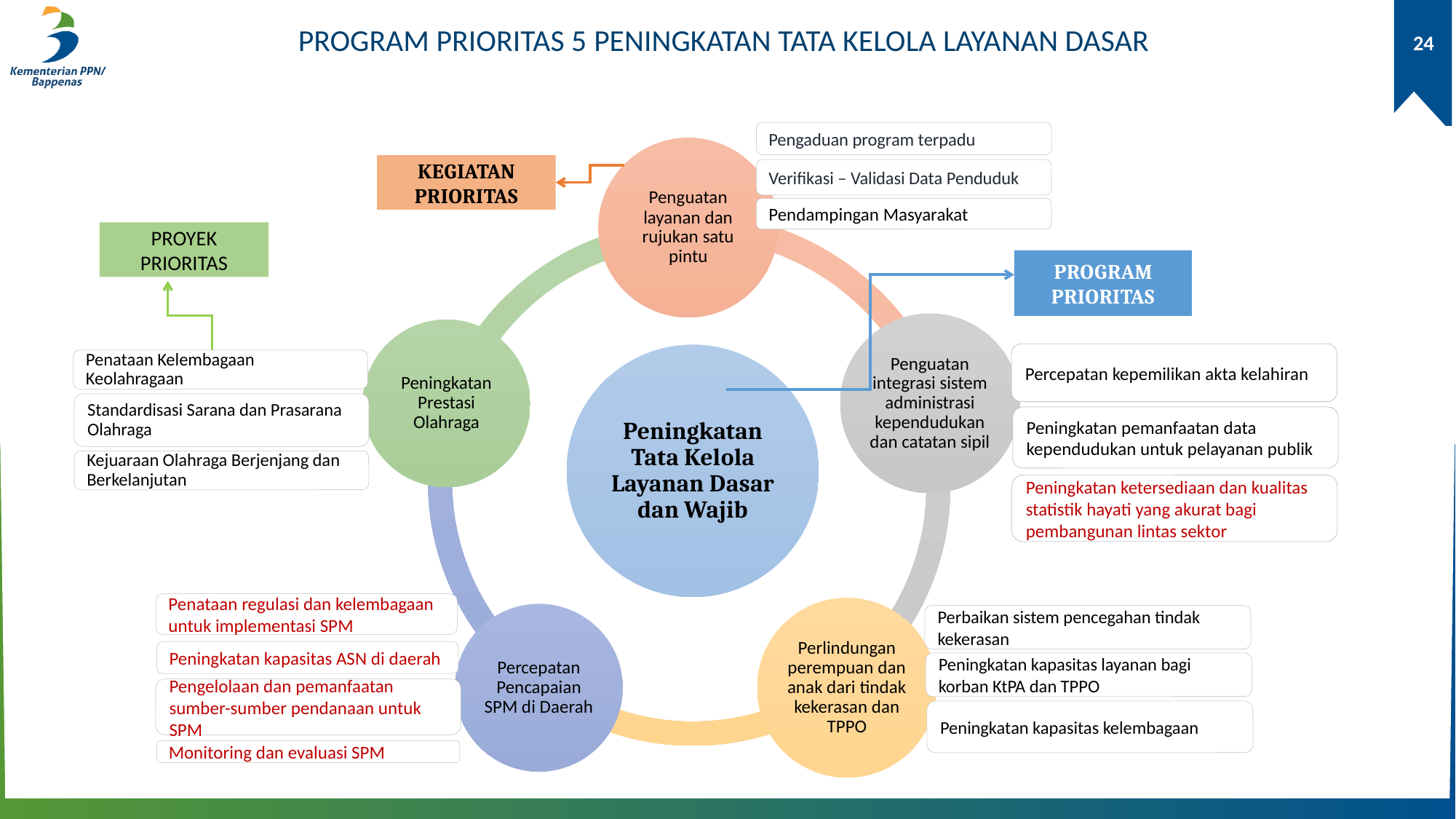

PROGRAM PRIORITAS 5 PENINGKATAN TATA KELOLA LAYANAN DASAR
24
Pengaduan program terpadu
Verifikasi – Validasi Data Penduduk
Peningkatan Tata Kelola Layanan Dasar dan Wajib
Penguatan layanan dan rujukan satu pintu
Penguatan integrasi sistem administrasi kependudukan dan catatan sipil
Perlindungan perempuan dan anak dari tindak kekerasan dan TPPO
Percepatan Pencapaian SPM di Daerah
Peningkatan Prestasi Olahraga
KEGIATAN PRIORITAS
Pendampingan Masyarakat
PROYEK PRIORITAS
PROGRAM PRIORITAS
Percepatan kepemilikan akta kelahiran
Peningkatan pemanfaatan data kependudukan untuk pelayanan publik
Peningkatan ketersediaan dan kualitas statistik hayati yang akurat bagi pembangunan lintas sektor
Penataan Kelembagaan Keolahragaan
Standardisasi Sarana dan Prasarana Olahraga
Kejuaraan Olahraga Berjenjang dan Berkelanjutan
Penataan regulasi dan kelembagaan untuk implementasi SPM
Peningkatan kapasitas ASN di daerah
Pengelolaan dan pemanfaatan sumber-sumber pendanaan untuk SPM
Monitoring dan evaluasi SPM
Perbaikan sistem pencegahan tindak kekerasan
Peningkatan kapasitas layanan bagi korban KtPA dan TPPO
Peningkatan kapasitas kelembagaan